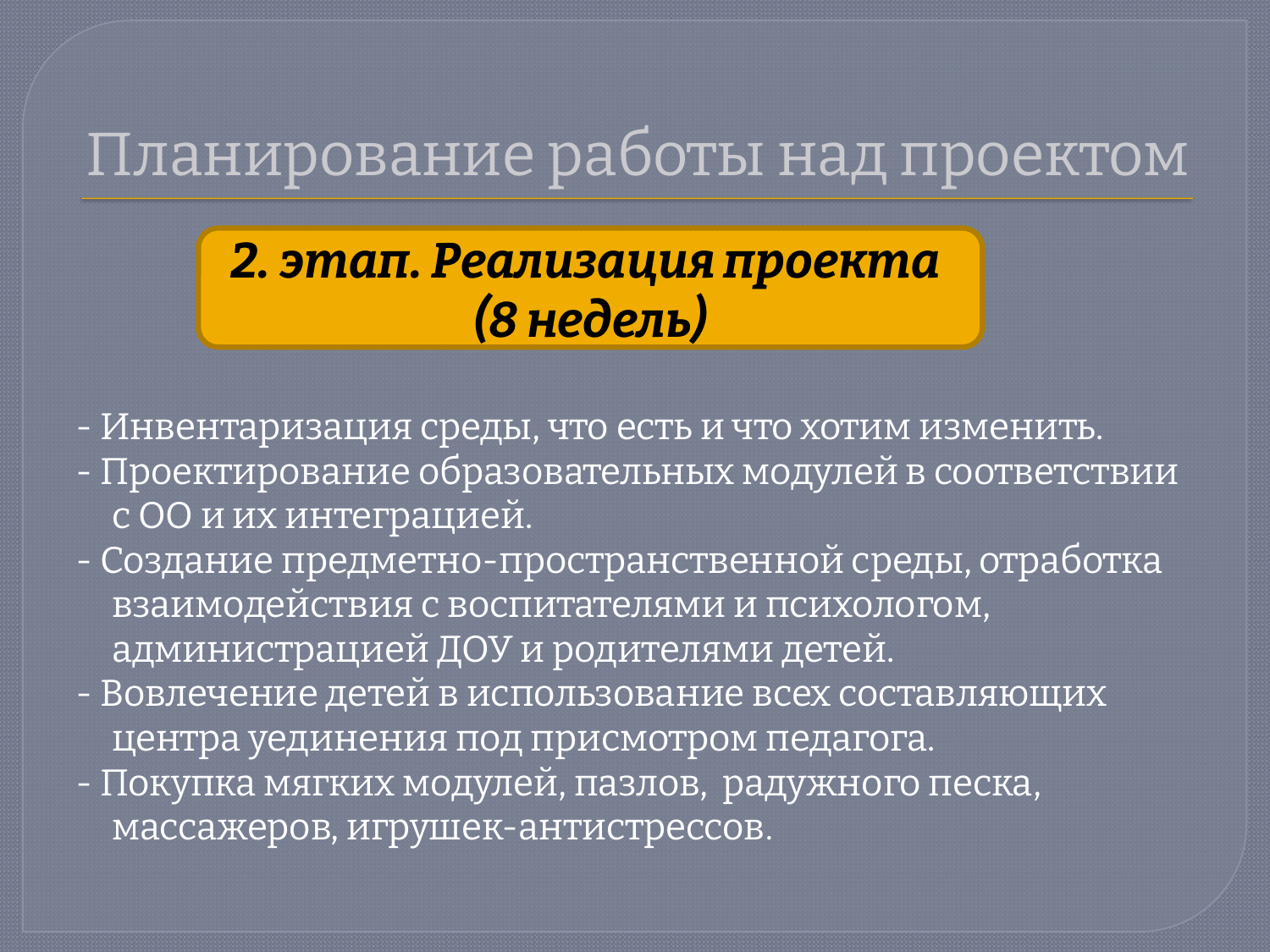

# Планирование работы над проектом
2. этап. Реализация проекта  (8 недель)

- Инвентаризация среды, что есть и что хотим изменить.
- Проектирование образовательных модулей в соответствии с ОО и их интеграцией.
- Создание предметно-пространственной среды, отработка взаимодействия с воспитателями и психологом, администрацией ДОУ и родителями детей.
- Вовлечение детей в использование всех составляющих центра уединения под присмотром педагога.
- Покупка мягких модулей, пазлов,  радужного песка, массажеров, игрушек-антистрессов.